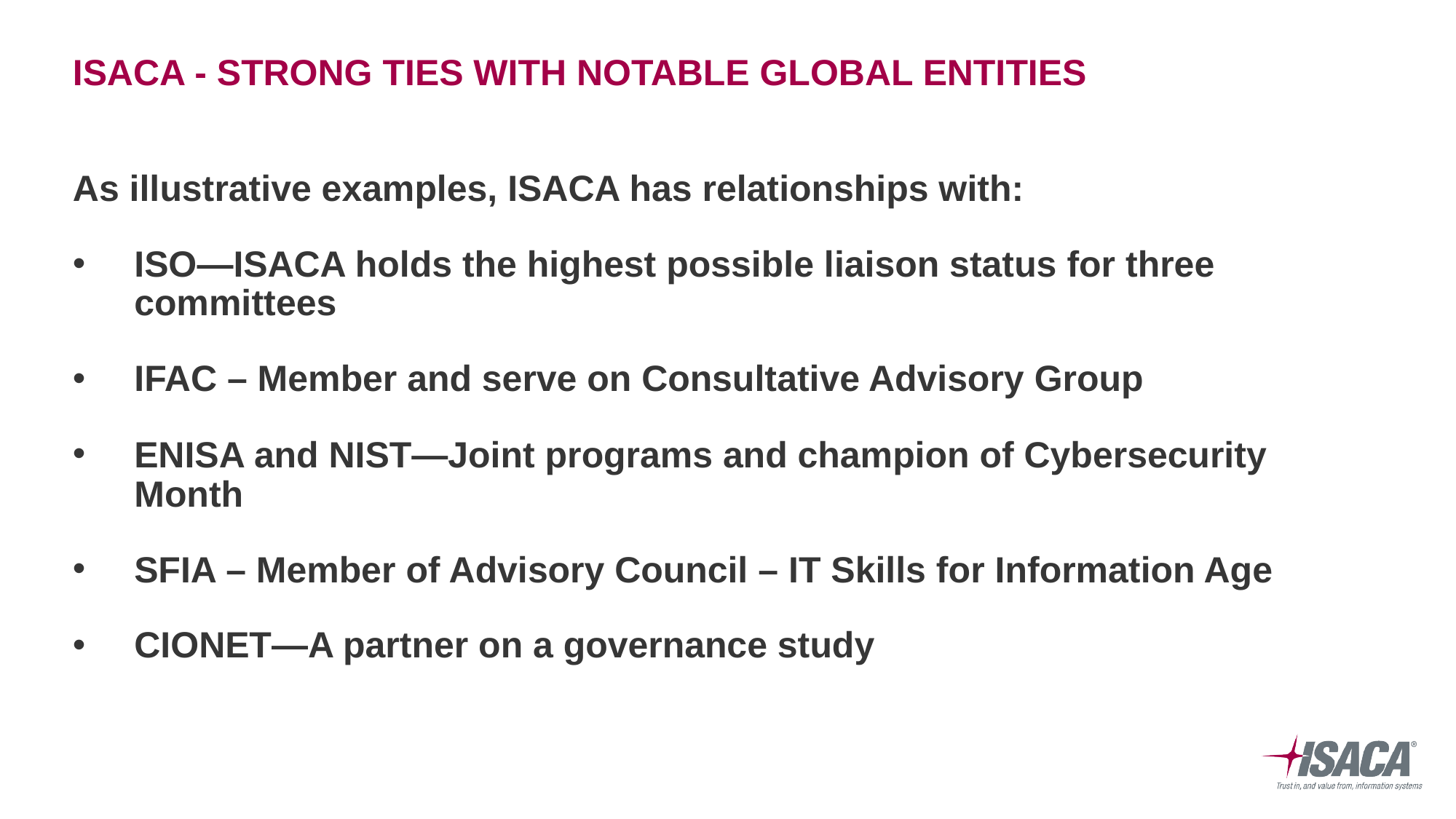

# ISACA - strong ties with notable global entities
As illustrative examples, ISACA has relationships with:
ISO—ISACA holds the highest possible liaison status for three committees
IFAC – Member and serve on Consultative Advisory Group
ENISA and NIST—Joint programs and champion of Cybersecurity Month
SFIA – Member of Advisory Council – IT Skills for Information Age
CIONET—A partner on a governance study